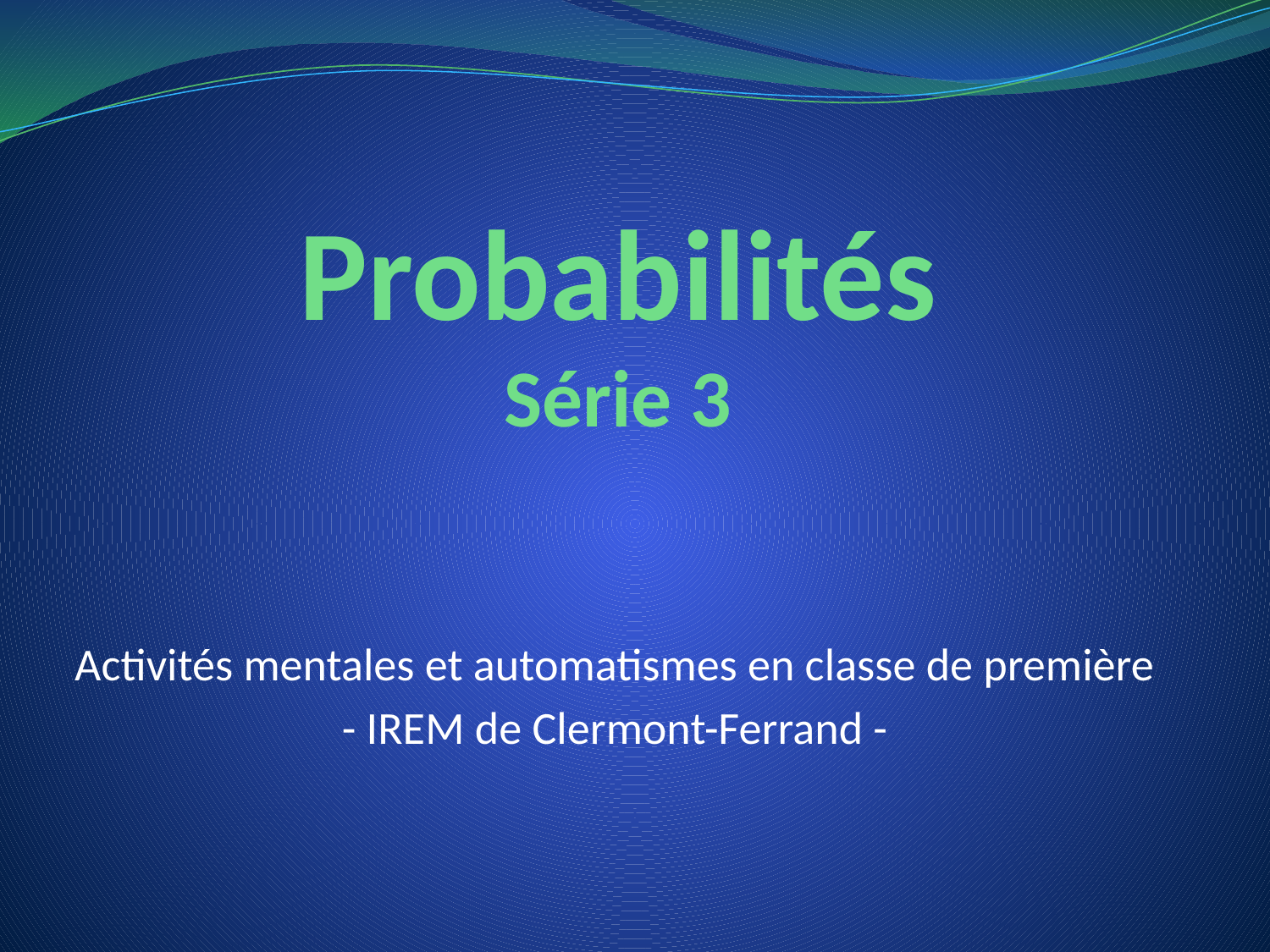

# Probabilités Série 3
Activités mentales et automatismes en classe de première
- IREM de Clermont-Ferrand -